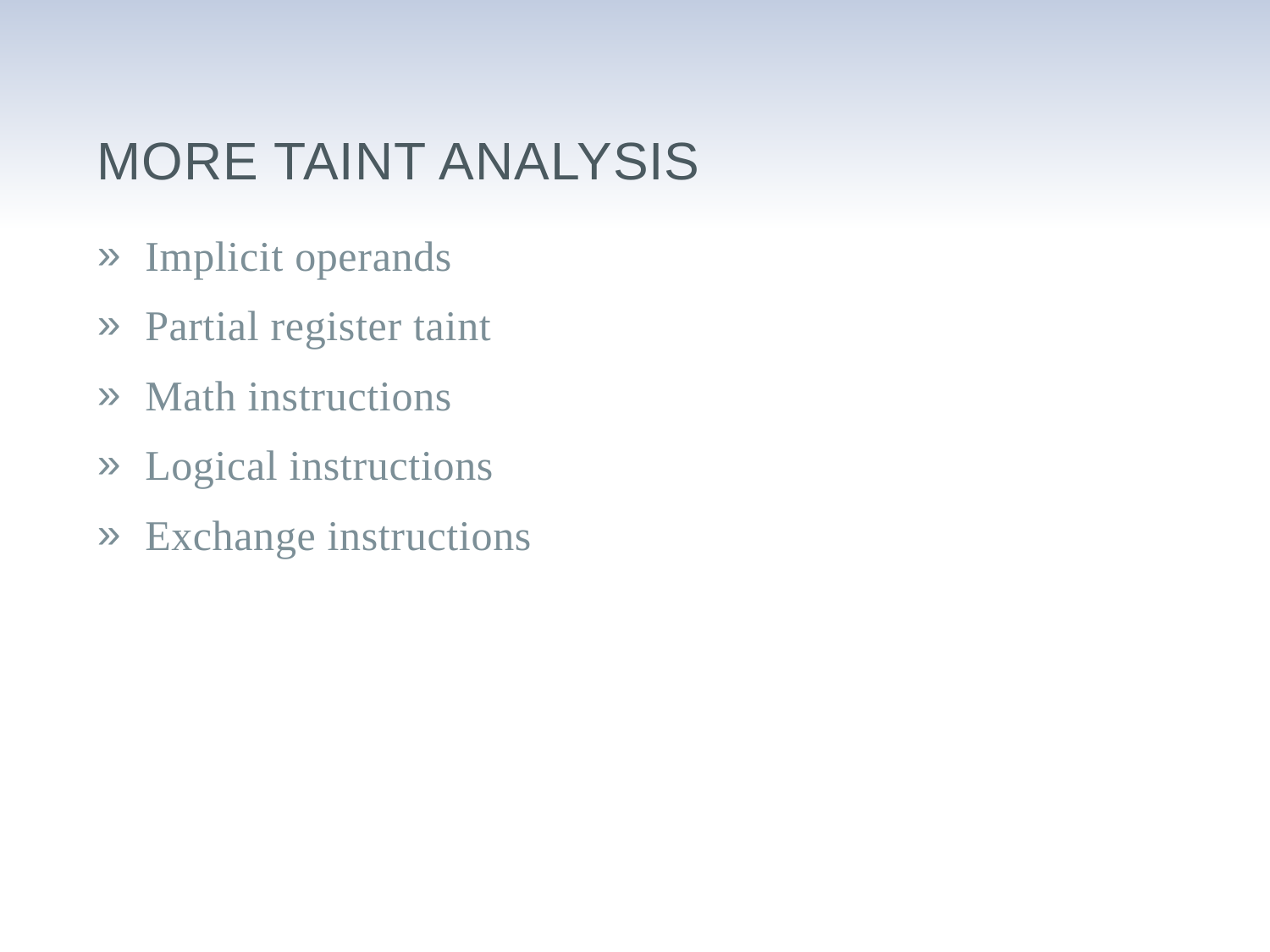

# More taint analysis
Implicit operands
Partial register taint
Math instructions
Logical instructions
Exchange instructions